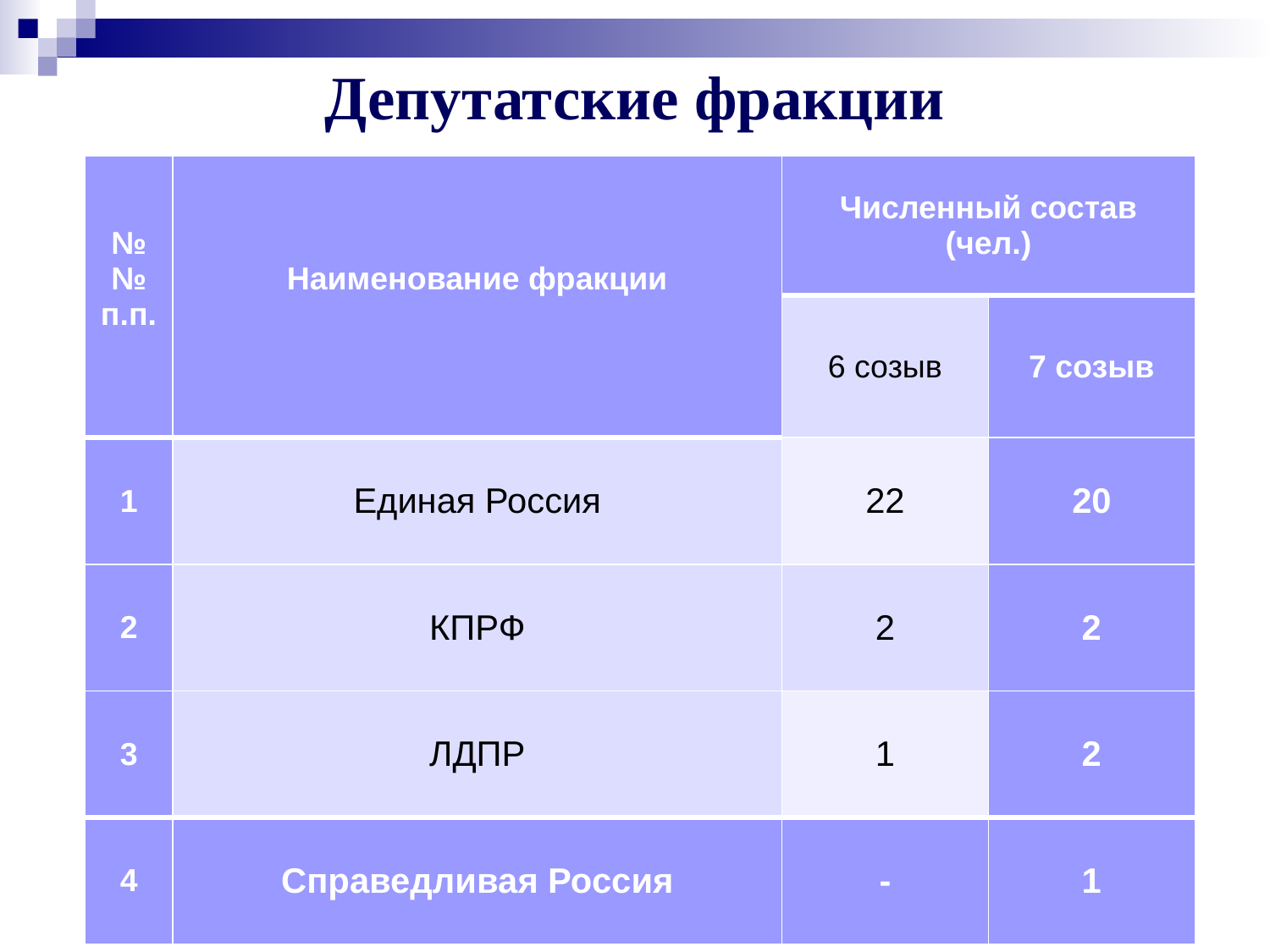

# Депутатские фракции
| №№ п.п. | Наименование фракции | Численный состав (чел.) |  |
| --- | --- | --- | --- |
|  |  | 6 созыв | 7 созыв |
| 1 | Единая Россия | 22 | 20 |
| 2 | КПРФ | 2 | 2 |
| 3 | ЛДПР | 1 | 2 |
| 4 | Справедливая Россия | - | 1 |